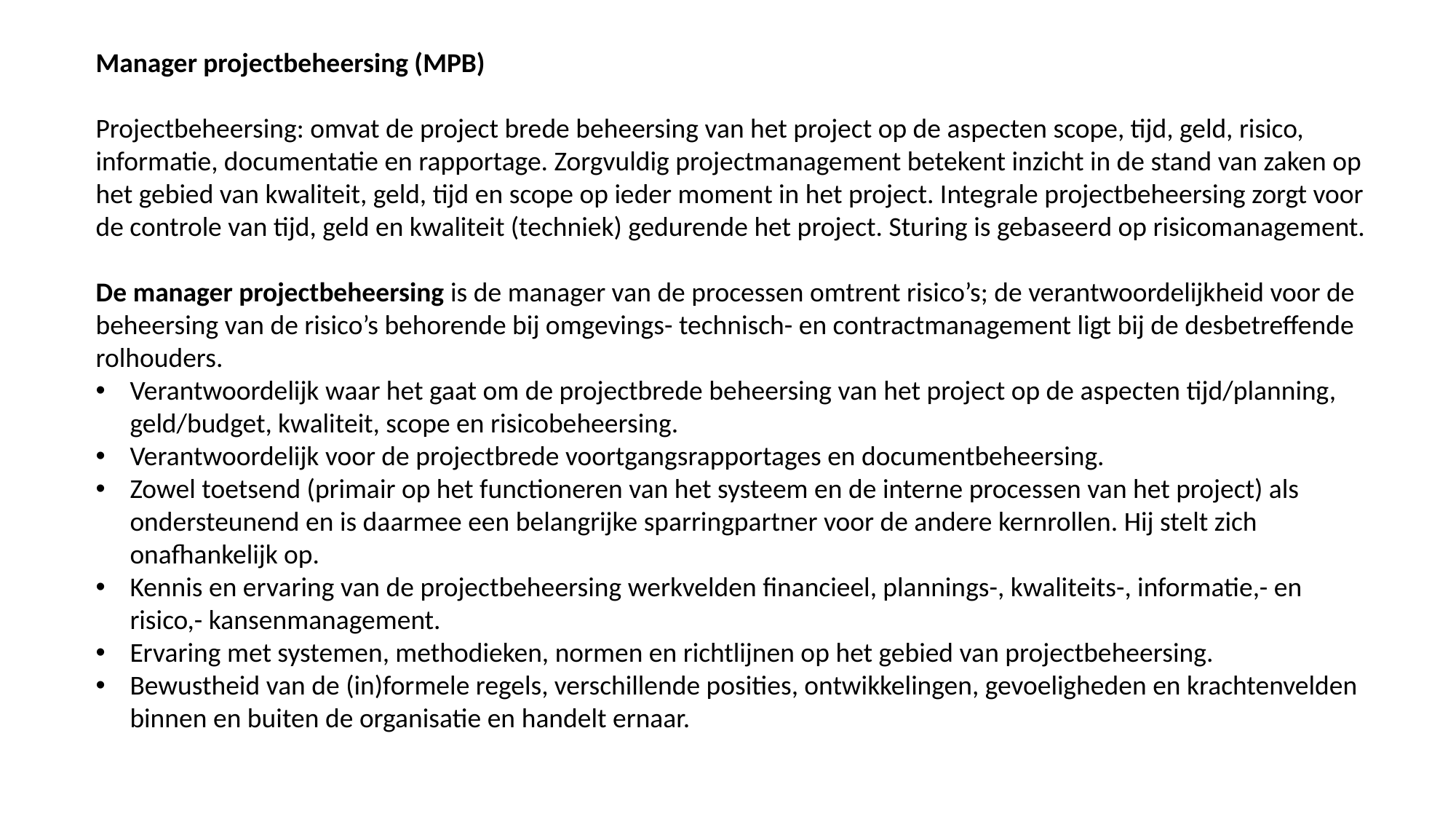

Manager projectbeheersing (MPB)

Projectbeheersing: omvat de project brede beheersing van het project op de aspecten scope, tijd, geld, risico, informatie, documentatie en rapportage. Zorgvuldig projectmanagement betekent inzicht in de stand van zaken op het gebied van kwaliteit, geld, tijd en scope op ieder moment in het project. Integrale projectbeheersing zorgt voor de controle van tijd, geld en kwaliteit (techniek) gedurende het project. Sturing is gebaseerd op risicomanagement.

De manager projectbeheersing is de manager van de processen omtrent risico’s; de verantwoordelijkheid voor de beheersing van de risico’s behorende bij omgevings- technisch- en contractmanagement ligt bij de desbetreffende rolhouders.
Verantwoordelijk waar het gaat om de projectbrede beheersing van het project op de aspecten tijd/planning, geld/budget, kwaliteit, scope en risicobeheersing.
Verantwoordelijk voor de projectbrede voortgangsrapportages en documentbeheersing.
Zowel toetsend (primair op het functioneren van het systeem en de interne processen van het project) als ondersteunend en is daarmee een belangrijke sparringpartner voor de andere kernrollen. Hij stelt zich onafhankelijk op.
Kennis en ervaring van de projectbeheersing werkvelden financieel, plannings-, kwaliteits-, informatie,- en risico,- kansenmanagement.
Ervaring met systemen, methodieken, normen en richtlijnen op het gebied van projectbeheersing.
Bewustheid van de (in)formele regels, verschillende posities, ontwikkelingen, gevoeligheden en krachtenvelden binnen en buiten de organisatie en handelt ernaar.